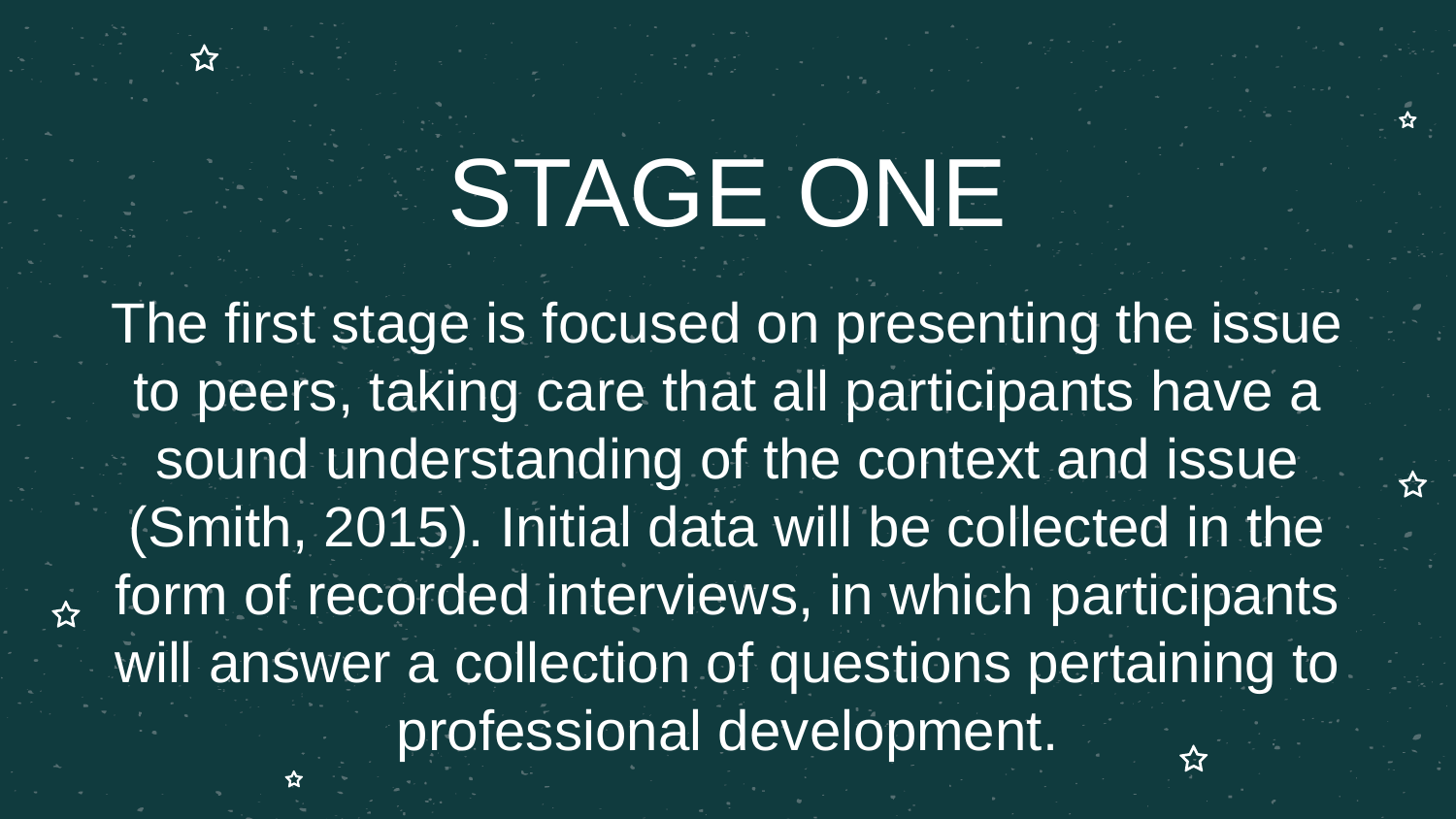

STAGE ONE
# The first stage is focused on presenting the issue to peers, taking care that all participants have a sound understanding of the context and issue (Smith, 2015). Initial data will be collected in the form of recorded interviews, in which participants will answer a collection of questions pertaining to professional development.